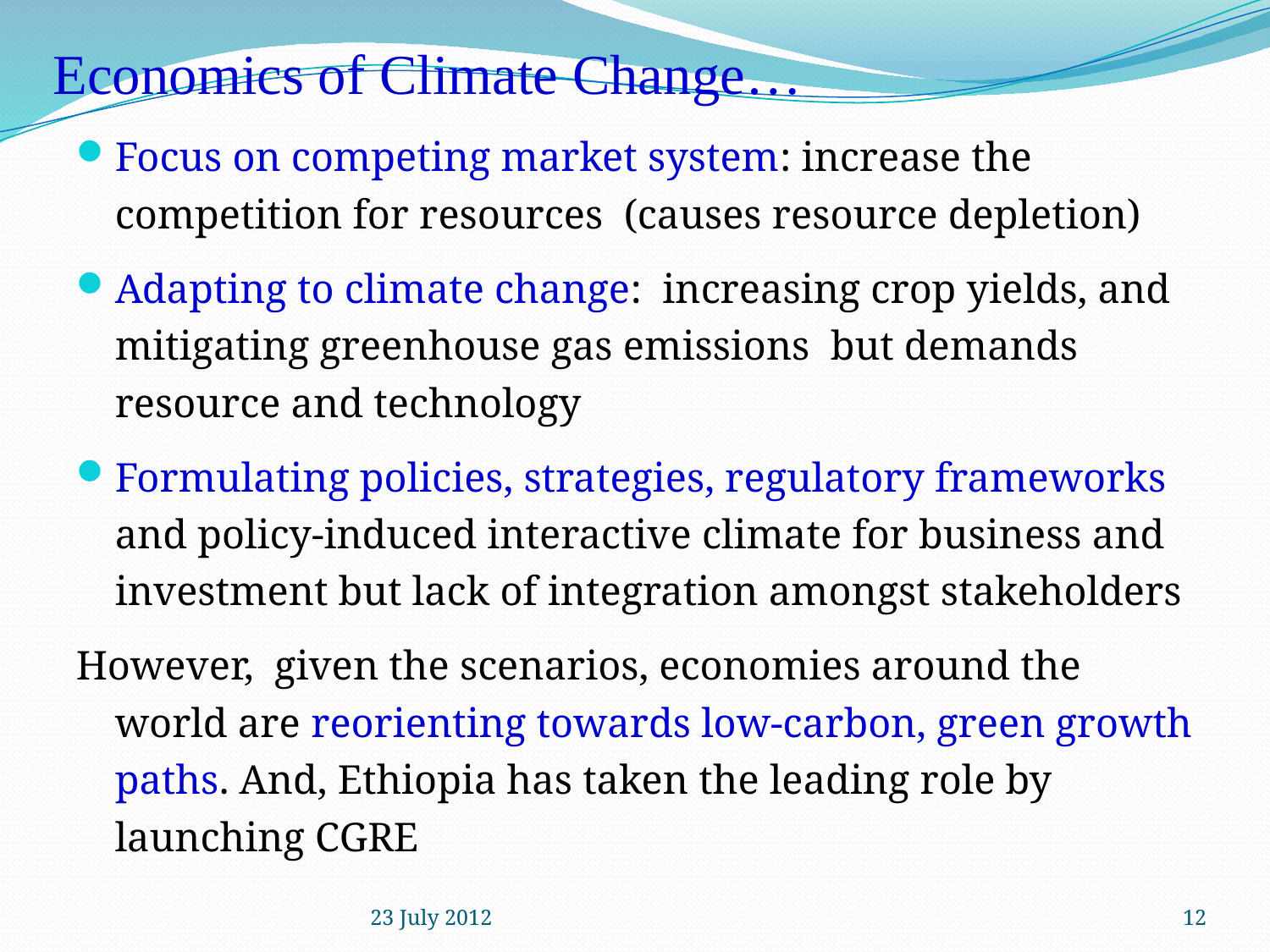

# Economics of Climate Change…
Focus on competing market system: increase the competition for resources  (causes resource depletion)
Adapting to climate change:  increasing crop yields, and mitigating greenhouse gas emissions  but demands resource and technology
Formulating policies, strategies, regulatory frameworks and policy-induced interactive climate for business and investment but lack of integration amongst stakeholders
However,  given the scenarios, economies around the world are reorienting towards low-carbon, green growth paths. And, Ethiopia has taken the leading role by launching CGRE

23 July 2012
12